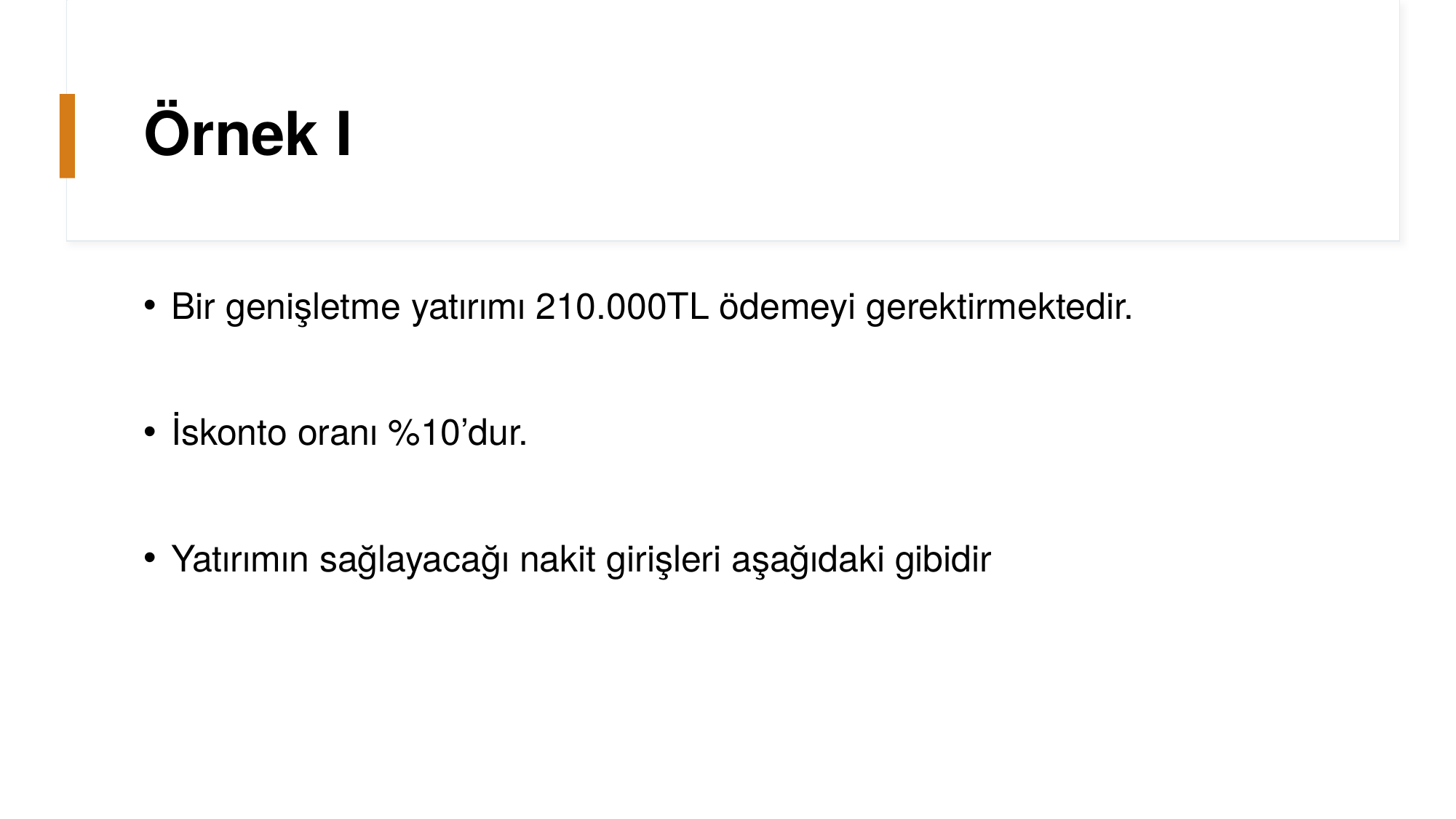

# Örnek I
Bir genişletme yatırımı 210.000TL ödemeyi gerektirmektedir.

İskonto oranı %10’dur.

Yatırımın sağlayacağı nakit girişleri aşağıdaki gibidir